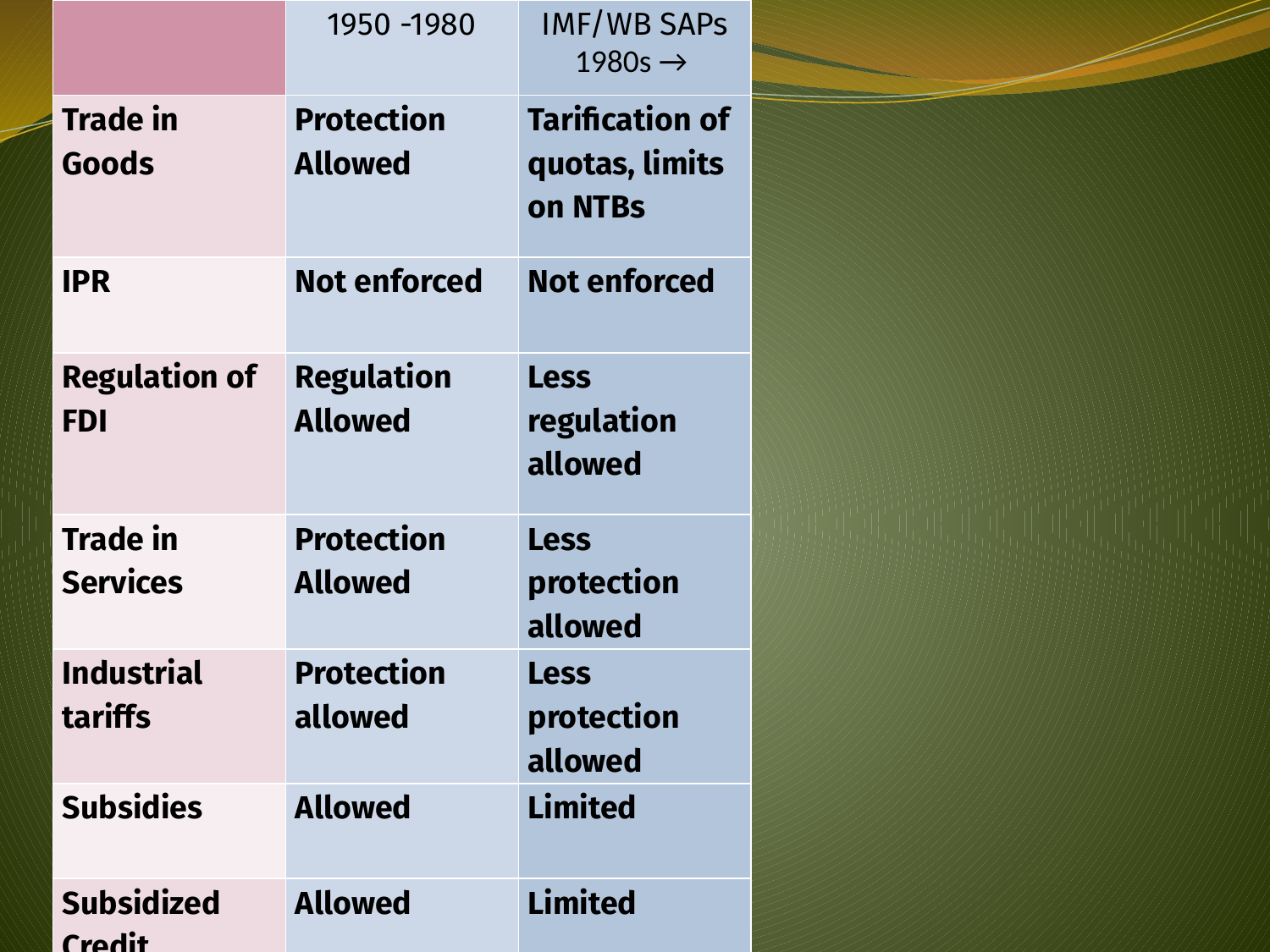

|  | 1950 -1980 | IMF/WB SAPs 1980s → |
| --- | --- | --- |
| Trade in Goods | Protection Allowed | Tarification of quotas, limits on NTBs |
| IPR | Not enforced | Not enforced |
| Regulation of FDI | Regulation Allowed | Less regulation allowed |
| Trade in Services | Protection Allowed | Less protection allowed |
| Industrial tariffs | Protection allowed | Less protection allowed |
| Subsidies | Allowed | Limited |
| Subsidized Credit | Allowed | Limited |
#